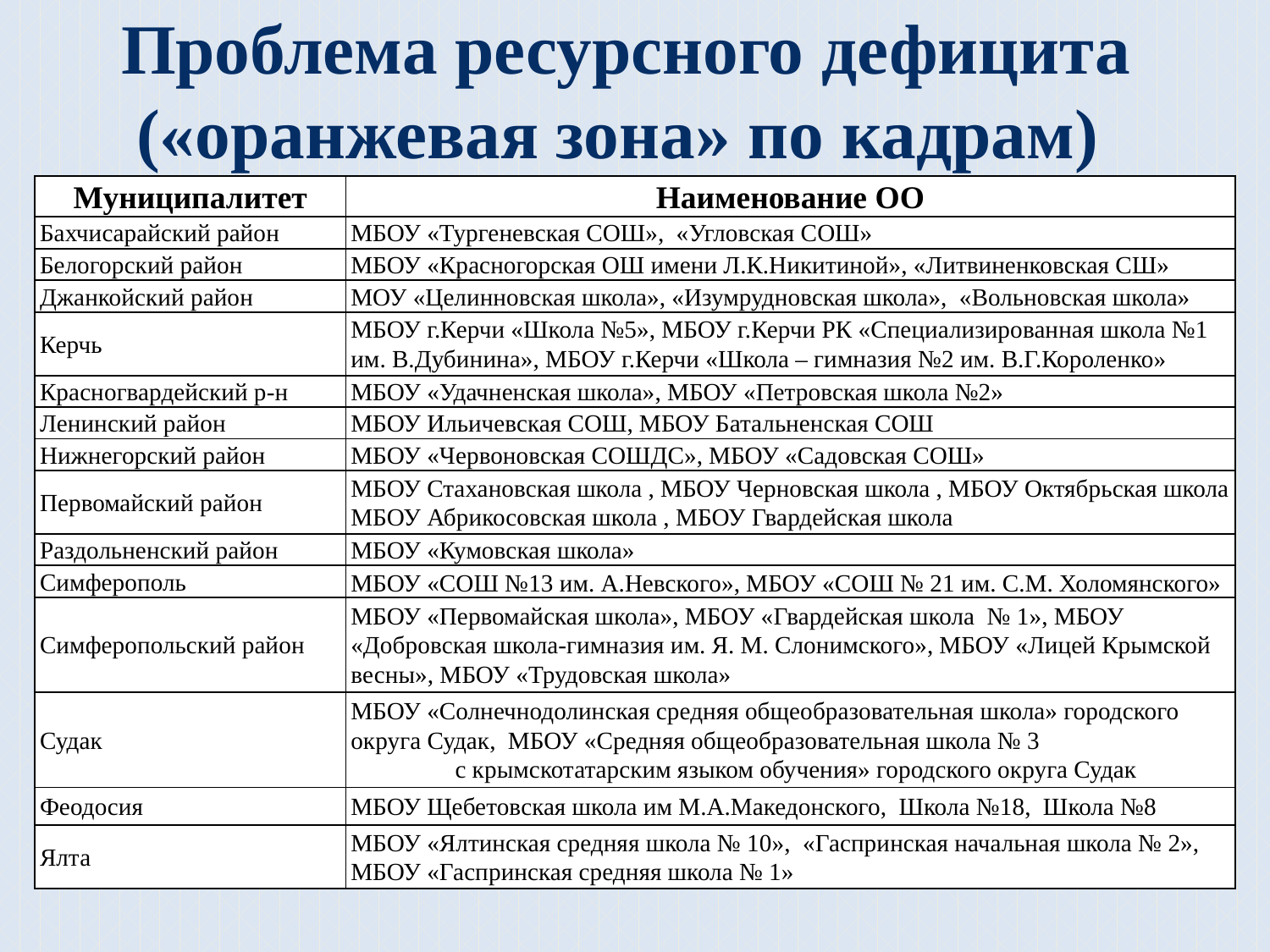

# Проблема ресурсного дефицита («оранжевая зона» по кадрам)
| Муниципалитет | Наименование ОО |
| --- | --- |
| Бахчисарайский район | МБОУ «Тургеневская СОШ», «Угловская СОШ» |
| Белогорский район | МБОУ «Красногорская ОШ имени Л.К.Никитиной», «Литвиненковская СШ» |
| Джанкойский район | МОУ «Целинновская школа», «Изумрудновская школа», «Вольновская школа» |
| Керчь | МБОУ г.Керчи «Школа №5», МБОУ г.Керчи РК «Специализированная школа №1 им. В.Дубинина», МБОУ г.Керчи «Школа – гимназия №2 им. В.Г.Короленко» |
| Красногвардейский р-н | МБОУ «Удачненская школа», МБОУ «Петровская школа №2» |
| Ленинский район | МБОУ Ильичевская СОШ, МБОУ Батальненская СОШ |
| Нижнегорский район | МБОУ «Червоновская СОШДС», МБОУ «Садовская СОШ» |
| Первомайский район | МБОУ Стахановская школа , МБОУ Черновская школа , МБОУ Октябрьская школа МБОУ Абрикосовская школа , МБОУ Гвардейская школа |
| Раздольненский район | МБОУ «Кумовская школа» |
| Симферополь | МБОУ «СОШ №13 им. А.Невского», МБОУ «СОШ № 21 им. С.М. Холомянского» |
| Симферопольский район | МБОУ «Первомайская школа», МБОУ «Гвардейская школа № 1», МБОУ «Добровская школа-гимназия им. Я. М. Слонимского», МБОУ «Лицей Крымской весны», МБОУ «Трудовская школа» |
| Судак | МБОУ «Солнечнодолинская средняя общеобразовательная школа» городского округа Судак, МБОУ «Средняя общеобразовательная школа № 3 с крымскотатарским языком обучения» городского округа Судак |
| Феодосия | МБОУ Щебетовская школа им М.А.Македонского, Школа №18, Школа №8 |
| Ялта | МБОУ «Ялтинская средняя школа № 10», «Гаспринская начальная школа № 2», МБОУ «Гаспринская средняя школа № 1» |